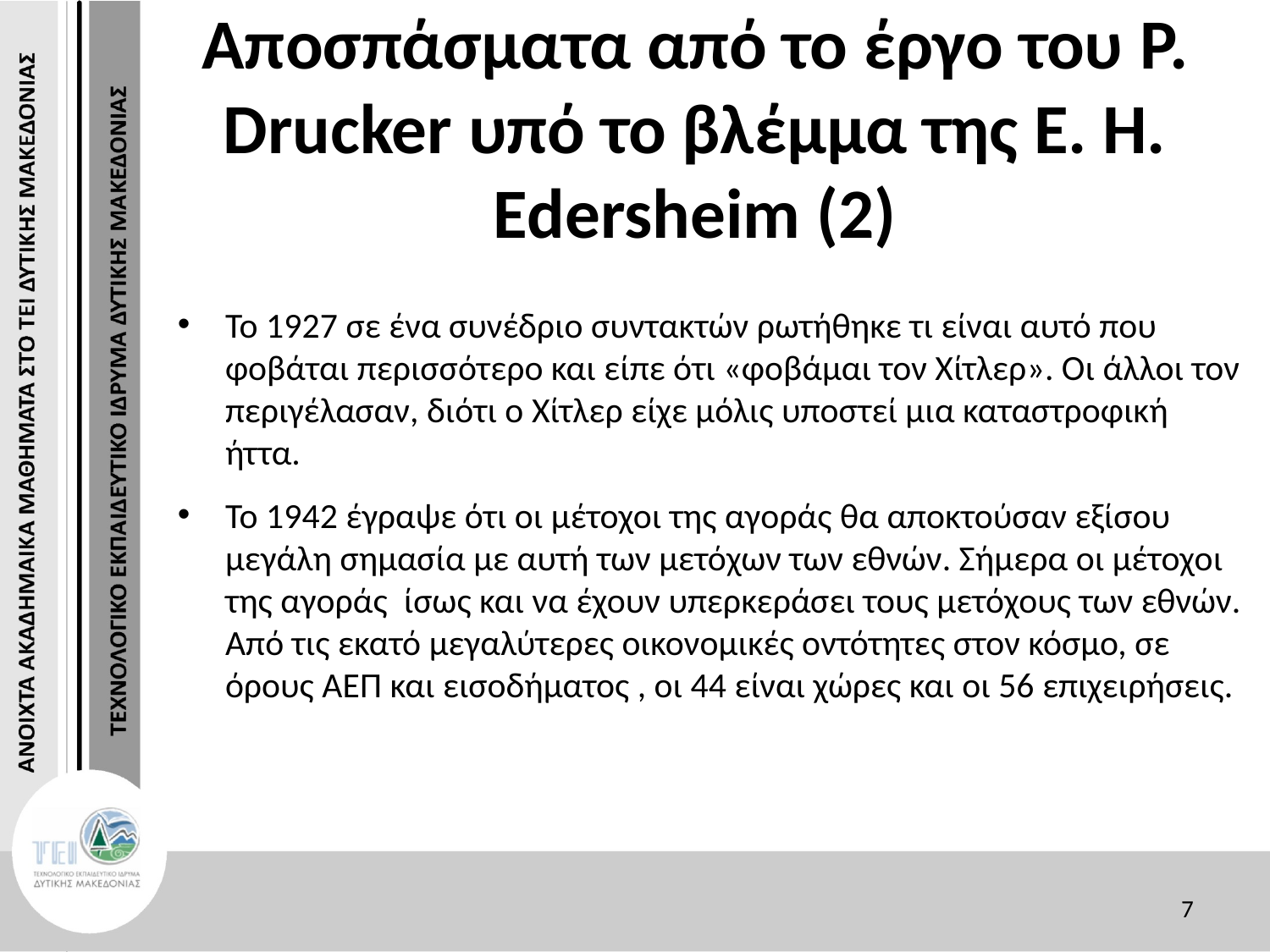

# Αποσπάσματα από το έργο του P. Drucker υπό το βλέμμα της Ε. Η. Edersheim (2)
Το 1927 σε ένα συνέδριο συντακτών ρωτήθηκε τι είναι αυτό που φοβάται περισσότερο και είπε ότι «φοβάμαι τον Χίτλερ». Οι άλλοι τον περιγέλασαν, διότι ο Χίτλερ είχε μόλις υποστεί μια καταστροφική ήττα.
Το 1942 έγραψε ότι οι μέτοχοι της αγοράς θα αποκτούσαν εξίσου μεγάλη σημασία με αυτή των μετόχων των εθνών. Σήμερα οι μέτοχοι της αγοράς  ίσως και να έχουν υπερκεράσει τους μετόχους των εθνών. Από τις εκατό μεγαλύτερες οικονομικές οντότητες στον κόσμο, σε όρους ΑΕΠ και εισοδήματος , οι 44 είναι χώρες και οι 56 επιχειρήσεις.
7